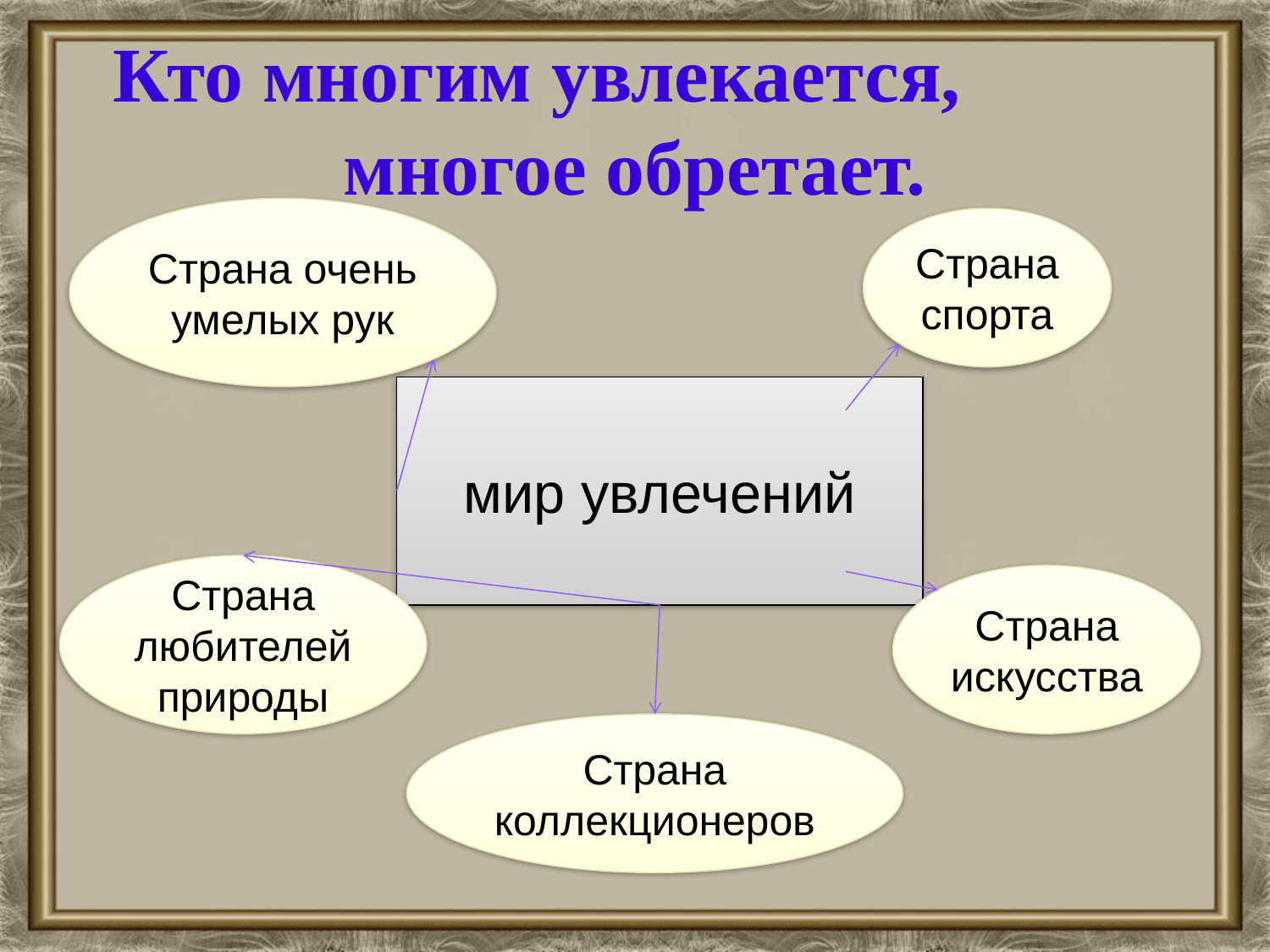

# Кто многим увлекается,           многое обретает.
Страна очень умелых рук
Страна спорта
мир увлечений
Страна любителей природы
Страна искусства
Страна коллекционеров